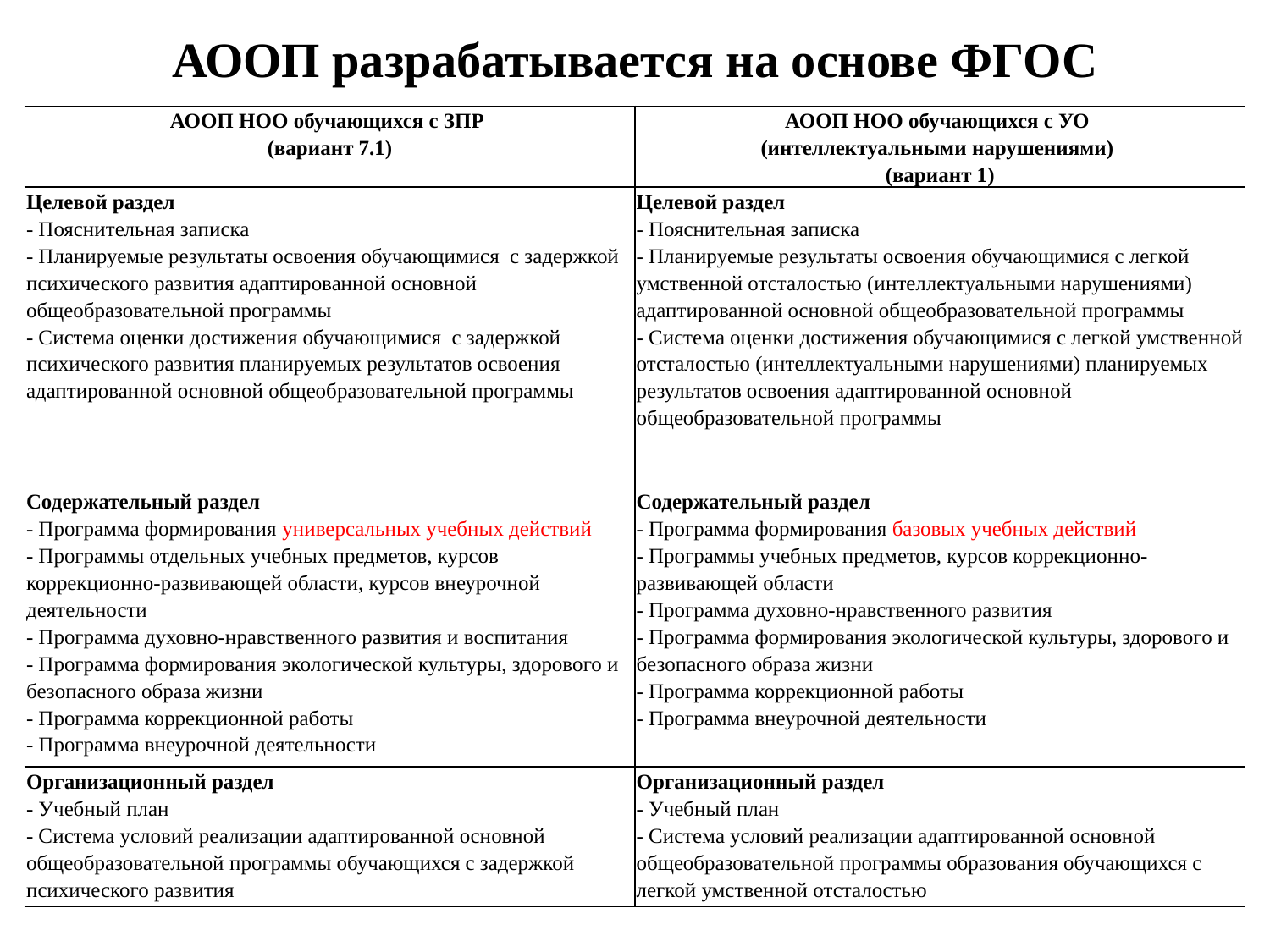

# АООП разрабатывается на основе ФГОС
| АООП НОО обучающихся с ЗПР (вариант 7.1) | АООП НОО обучающихся с УО (интеллектуальными нарушениями) (вариант 1) |
| --- | --- |
| Целевой раздел - Пояснительная записка - Планируемые результаты освоения обучающимися с задержкой психического развития адаптированной основной общеобразовательной программы - Система оценки достижения обучающимися с задержкой психического развития планируемых результатов освоения адаптированной основной общеобразовательной программы | Целевой раздел - Пояснительная записка - Планируемые результаты освоения обучающимися с легкой умственной отсталостью (интеллектуальными нарушениями) адаптированной основной общеобразовательной программы - Система оценки достижения обучающимися с легкой умственной отсталостью (интеллектуальными нарушениями) планируемых результатов освоения адаптированной основной общеобразовательной программы |
| Содержательный раздел - Программа формирования универсальных учебных действий - Программы отдельных учебных предметов, курсов коррекционно-развивающей области, курсов внеурочной деятельности - Программа духовно-нравственного развития и воспитания - Программа формирования экологической культуры, здорового и безопасного образа жизни - Программа коррекционной работы - Программа внеурочной деятельности | Содержательный раздел - Программа формирования базовых учебных действий - Программы учебных предметов, курсов коррекционно-развивающей области - Программа духовно-нравственного развития - Программа формирования экологической культуры, здорового и безопасного образа жизни - Программа коррекционной работы - Программа внеурочной деятельности |
| Организационный раздел - Учебный план - Система условий реализации адаптированной основной общеобразовательной программы обучающихся с задержкой психического развития | Организационный раздел - Учебный план - Система условий реализации адаптированной основной общеобразовательной программы образования обучающихся с легкой умственной отсталостью |